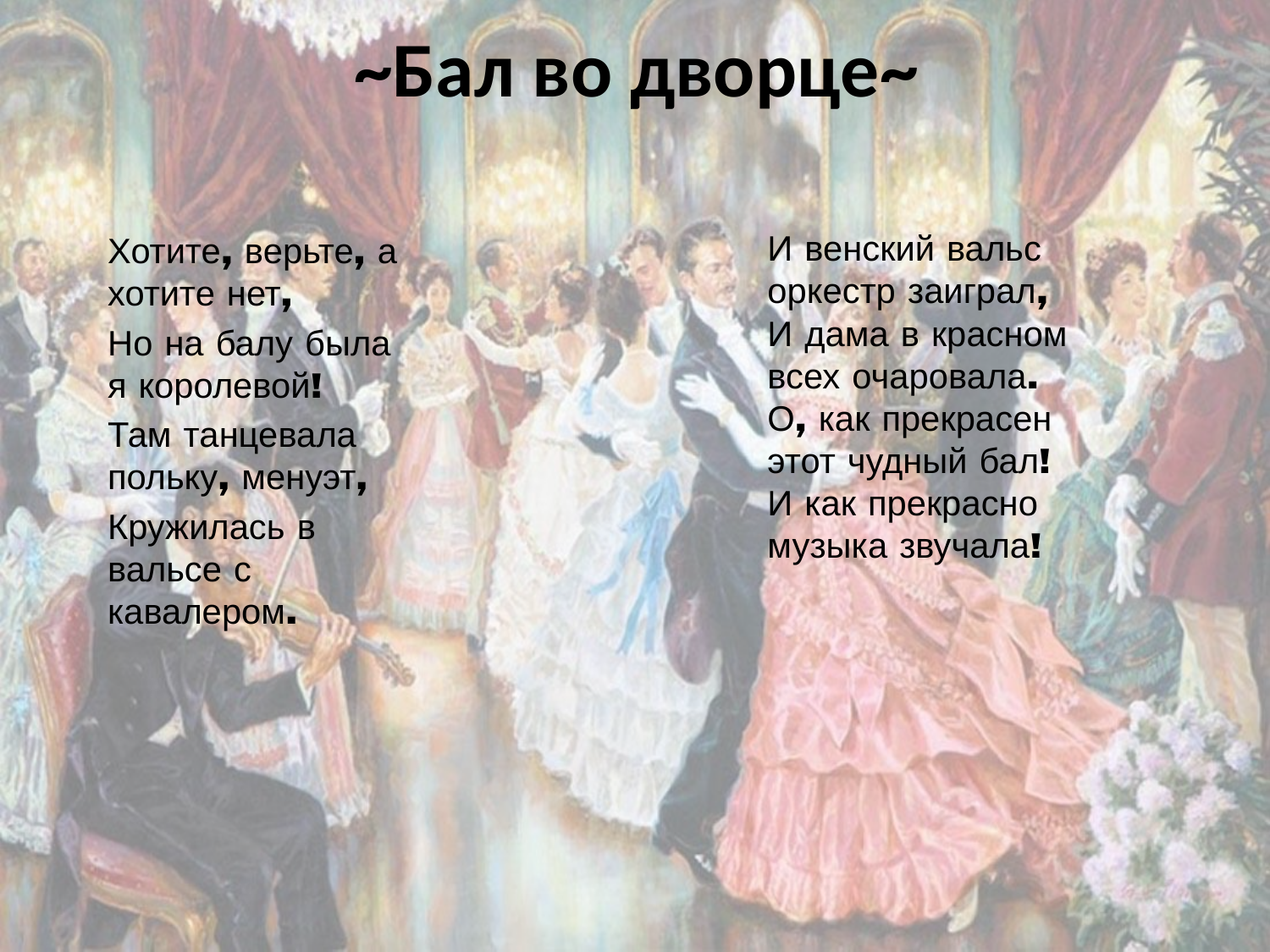

# ~Бал во дворце~
И венский вальс оркестр заиграл,
И дама в красном всех очаровала.
О, как прекрасен этот чудный бал!
И как прекрасно музыка звучала!
Хотите, верьте, а хотите нет,
Но на балу была я королевой!
Там танцевала польку, менуэт,
Кружилась в вальсе с кавалером.